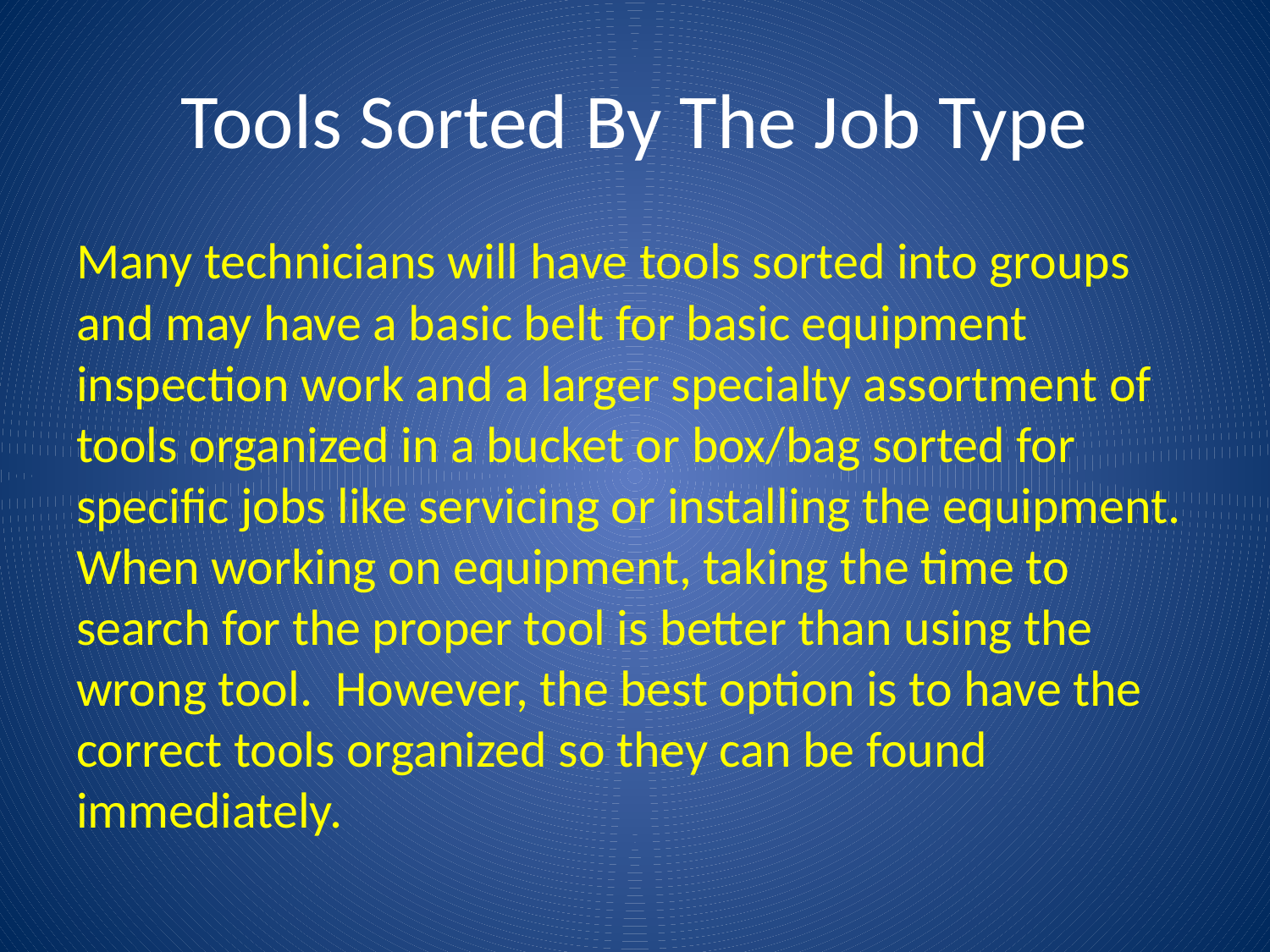

# Tools Sorted By The Job Type
Many technicians will have tools sorted into groups and may have a basic belt for basic equipment inspection work and a larger specialty assortment of tools organized in a bucket or box/bag sorted for specific jobs like servicing or installing the equipment. When working on equipment, taking the time to search for the proper tool is better than using the wrong tool.  However, the best option is to have the correct tools organized so they can be found immediately.